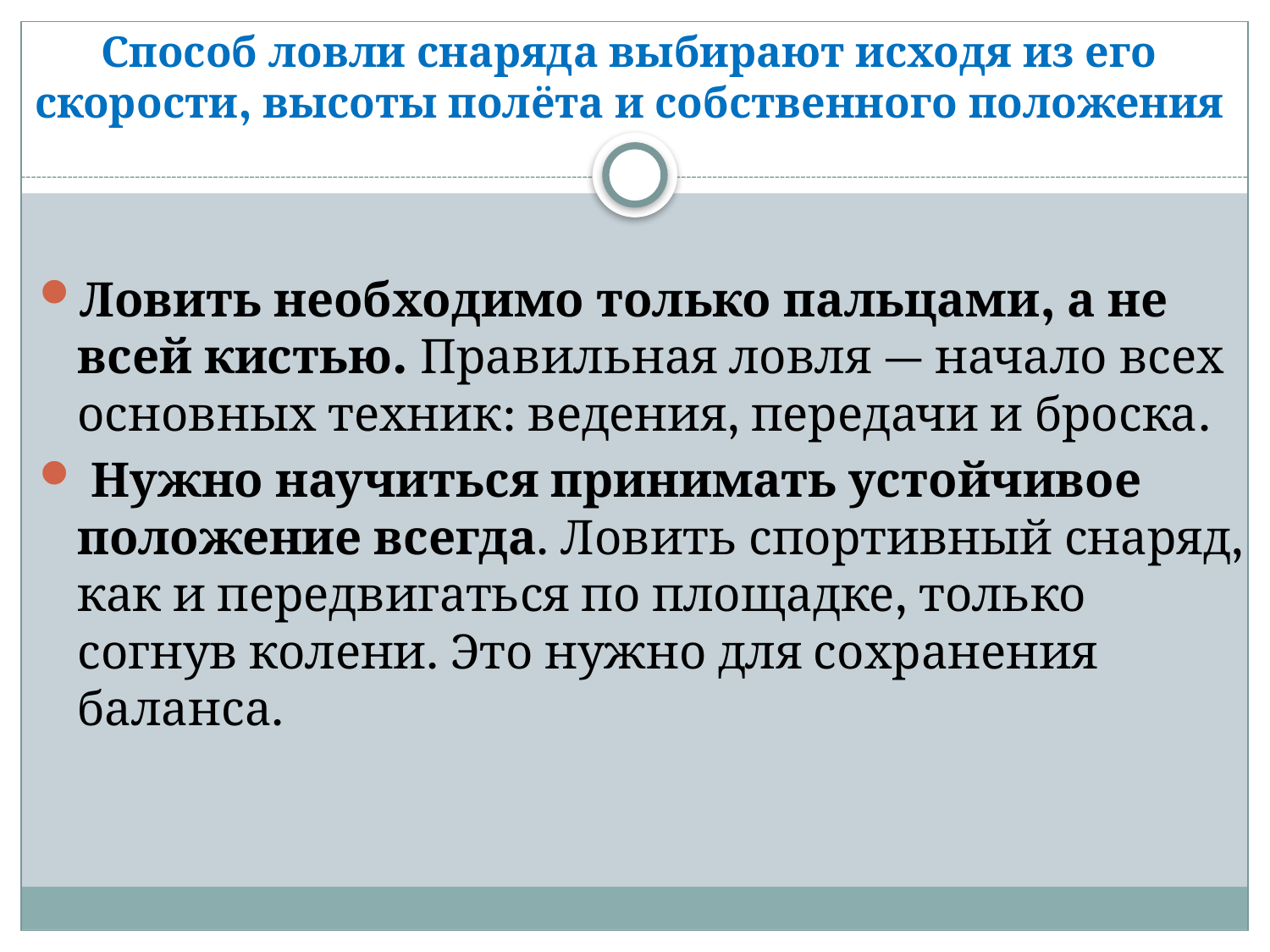

# Способ ловли снаряда выбирают исходя из его скорости, высоты полёта и собственного положения

Ловить необходимо только пальцами, а не всей кистью. Правильная ловля — начало всех основных техник: ведения, передачи и броска.
 Нужно научиться принимать устойчивое положение всегда. Ловить спортивный снаряд, как и передвигаться по площадке, только согнув колени. Это нужно для сохранения баланса.